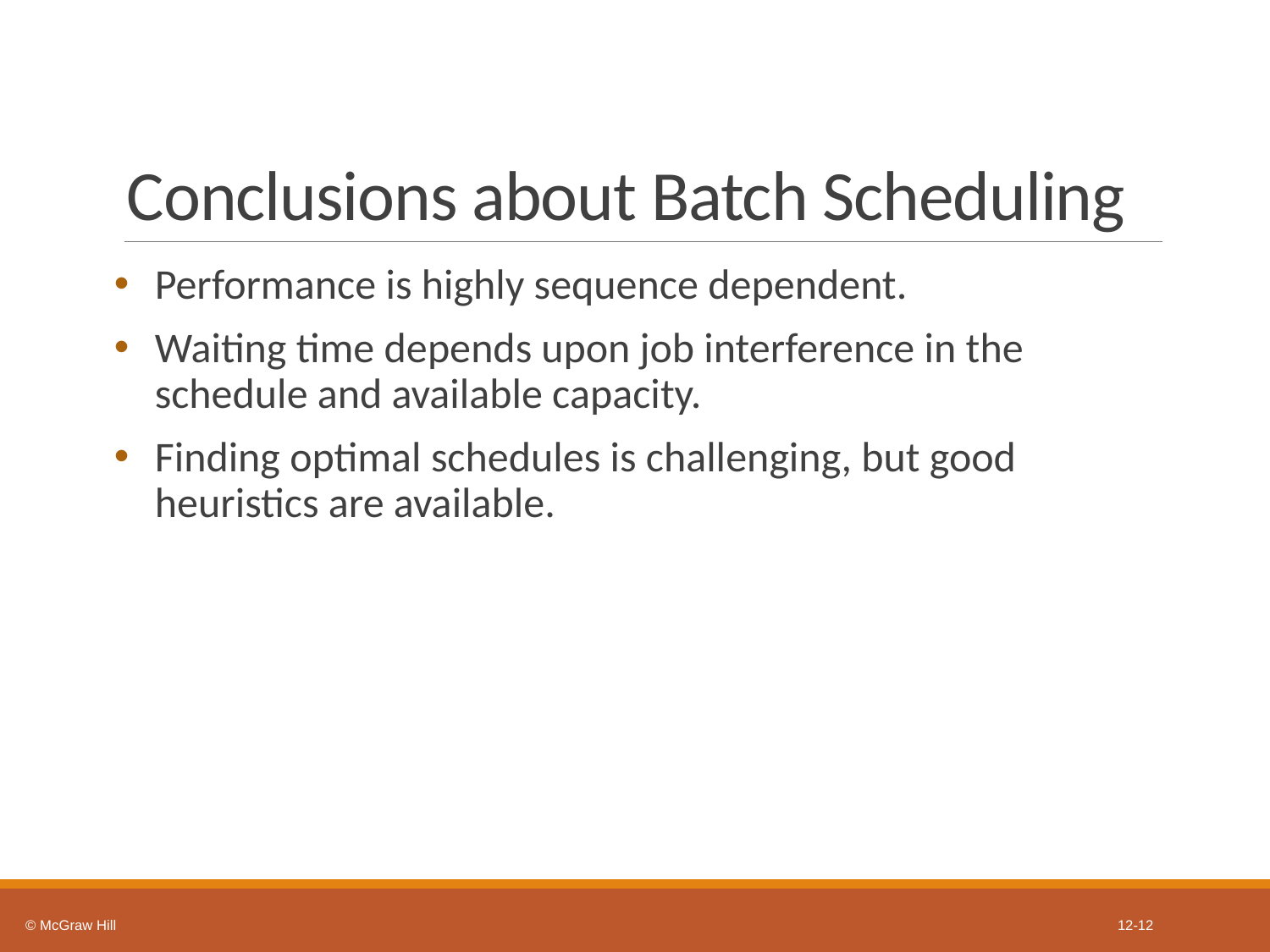

# Conclusions about Batch Scheduling
Performance is highly sequence dependent.
Waiting time depends upon job interference in the schedule and available capacity.
Finding optimal schedules is challenging, but good heuristics are available.